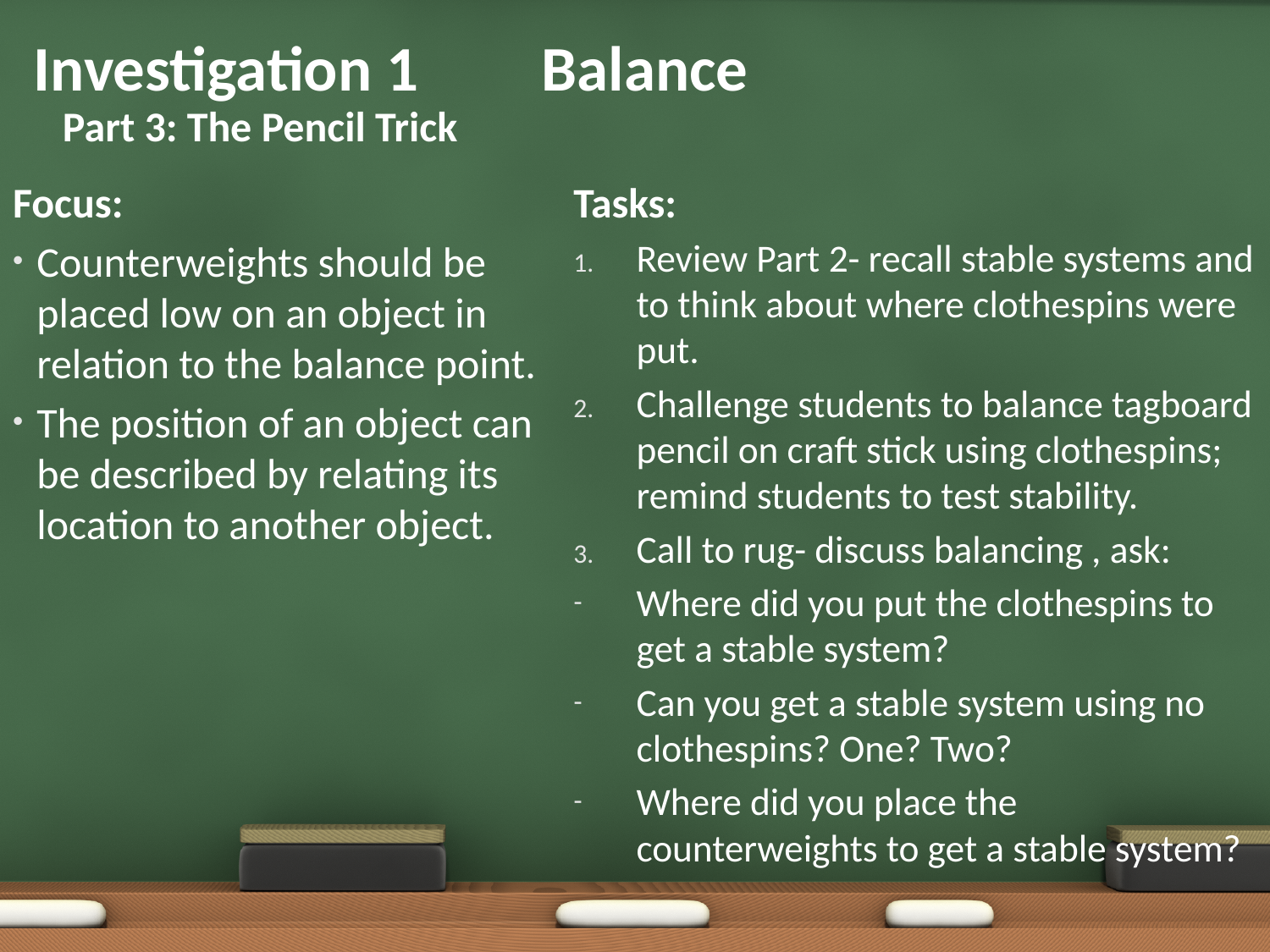

# Investigation 1	Balance
Part 3: The Pencil Trick
Focus:
Counterweights should be placed low on an object in relation to the balance point.
The position of an object can be described by relating its location to another object.
Tasks:
Review Part 2- recall stable systems and to think about where clothespins were put.
Challenge students to balance tagboard pencil on craft stick using clothespins;  remind students to test stability.
Call to rug- discuss balancing , ask:
Where did you put the clothespins to get a stable system?
Can you get a stable system using no clothespins? One? Two?
Where did you place the counterweights to get a stable system?